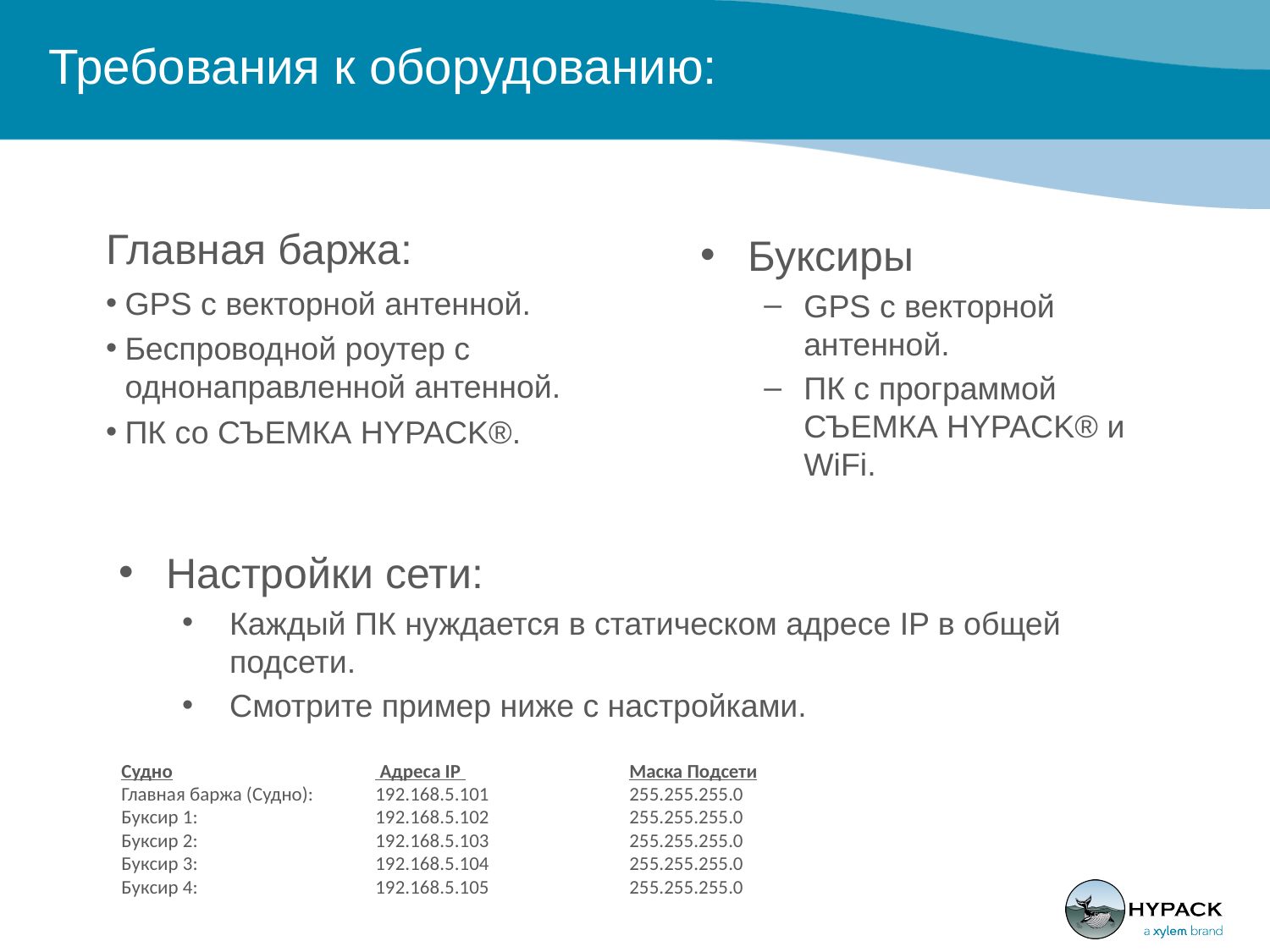

# Требования к оборудованию:
Главная баржа:
GPS с векторной антенной.
Беспроводной роутер с однонаправленной антенной.
ПК со СЪЕМКА HYPACK®.
Буксиры
GPS с векторной антенной.
ПК с программой СЪЕМКА HYPACK® и WiFi.
Настройки сети:
Каждый ПК нуждается в статическом адресе IP в общей подсети.
Смотрите пример ниже с настройками.
Судно		 Адреса IP 		Маска Подсети
Главная баржа (Судно):	192.168.5.101		255.255.255.0
Буксир 1:		192.168.5.102		255.255.255.0
Буксир 2:		192.168.5.103		255.255.255.0
Буксир 3:		192.168.5.104		255.255.255.0
Буксир 4:		192.168.5.105		255.255.255.0